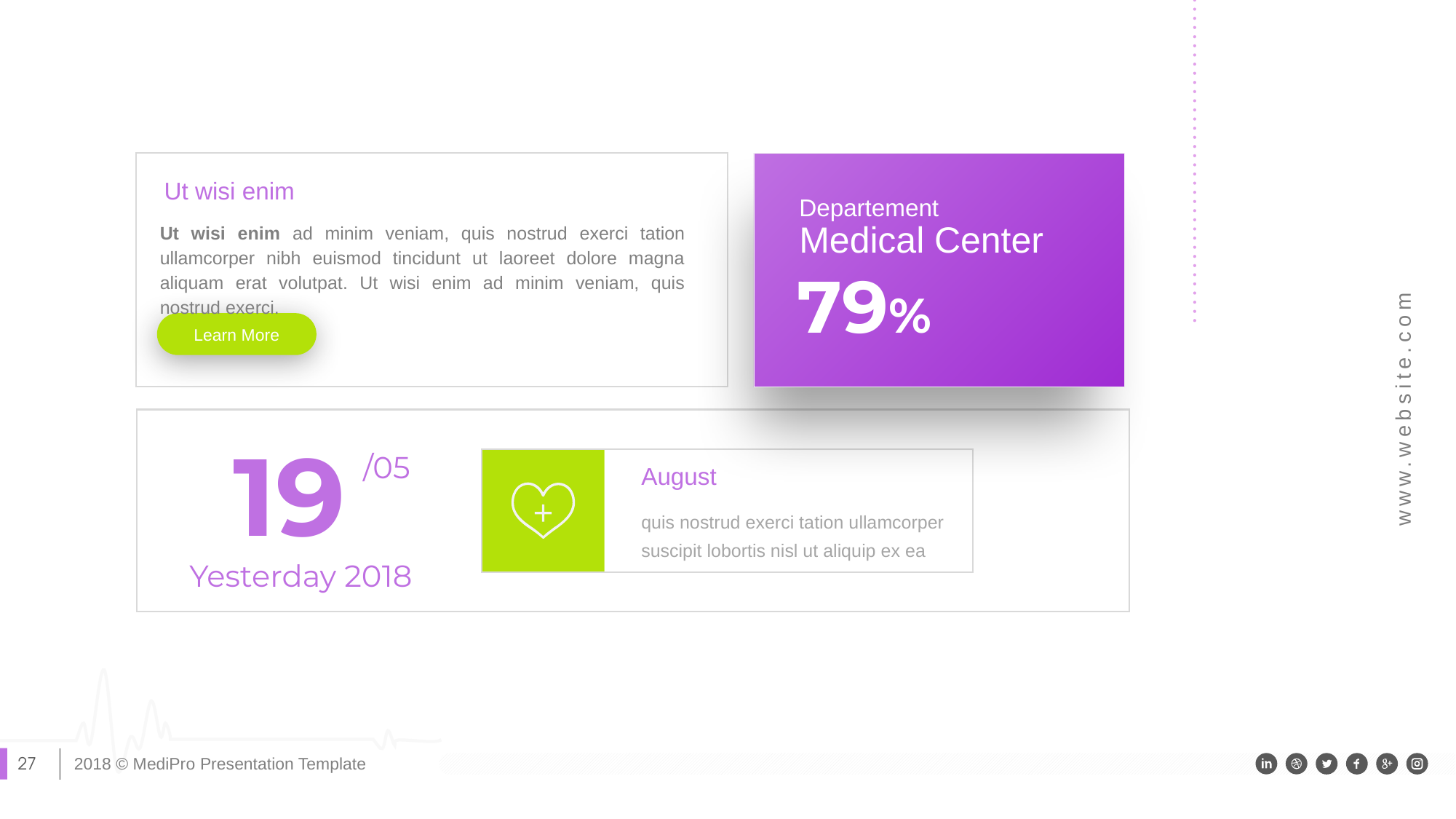

Ut wisi enim
Ut wisi enim ad minim veniam, quis nostrud exerci tation ullamcorper nibh euismod tincidunt ut laoreet dolore magna aliquam erat volutpat. Ut wisi enim ad minim veniam, quis nostrud exerci.
Learn More

Departement
Medical Center
79%

19
/05
Yesterday 2018

August
quis nostrud exerci tation ullamcorper suscipit lobortis nisl ut aliquip ex ea